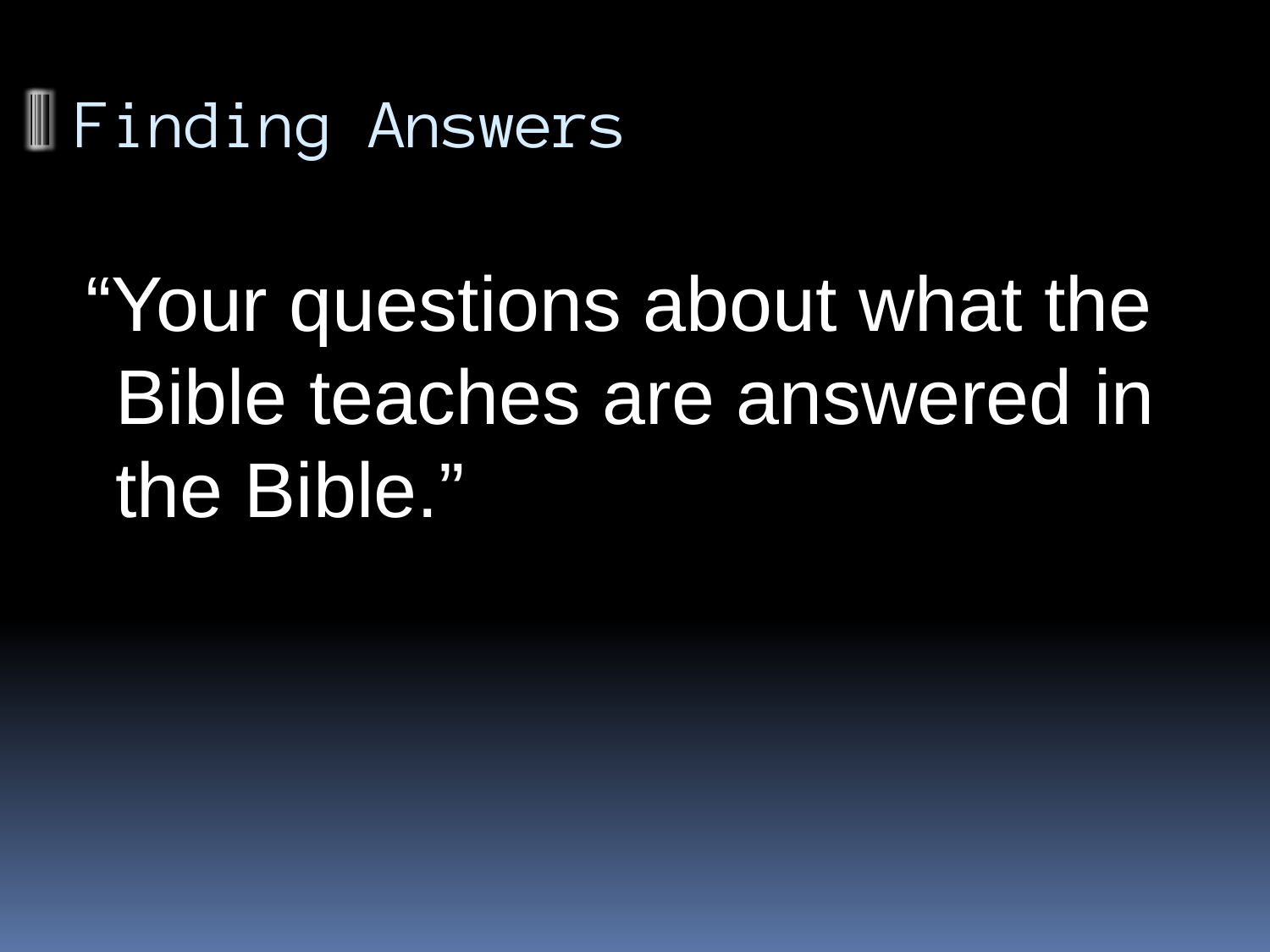

# Finding Answers
“Your questions about what the Bible teaches are answered in the Bible.”